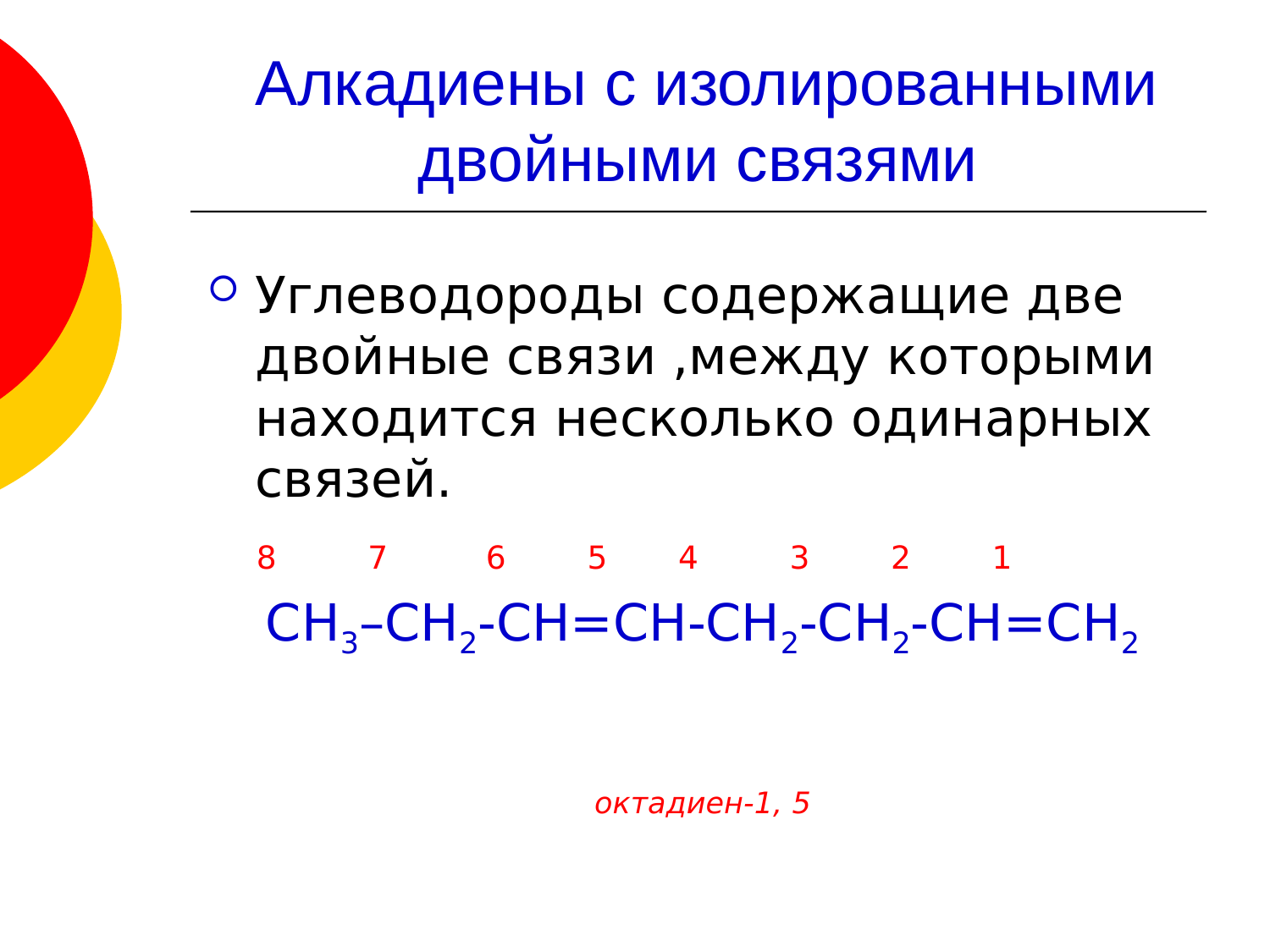

# Алкадиены с изолированными двойными связями
Углеводороды содержащие две двойные связи ,между которыми находится несколько одинарных связей.
   8         7      6        5       4         3        2        1
СН3–СН2-СН=СН-СН2-СН2-СН=СН2

октадиен-1, 5